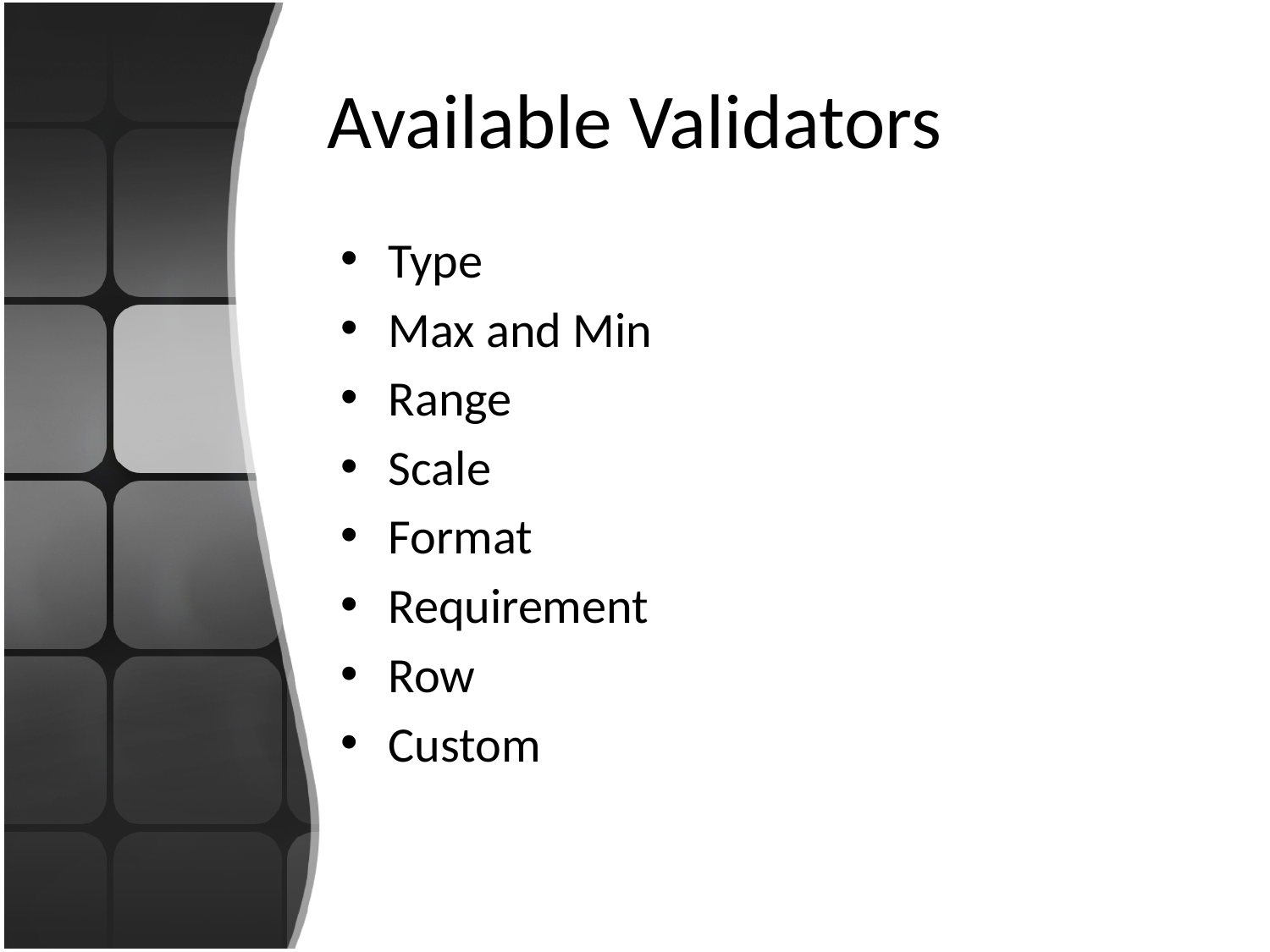

# Available Validators
Type
Max and Min
Range
Scale
Format
Requirement
Row
Custom